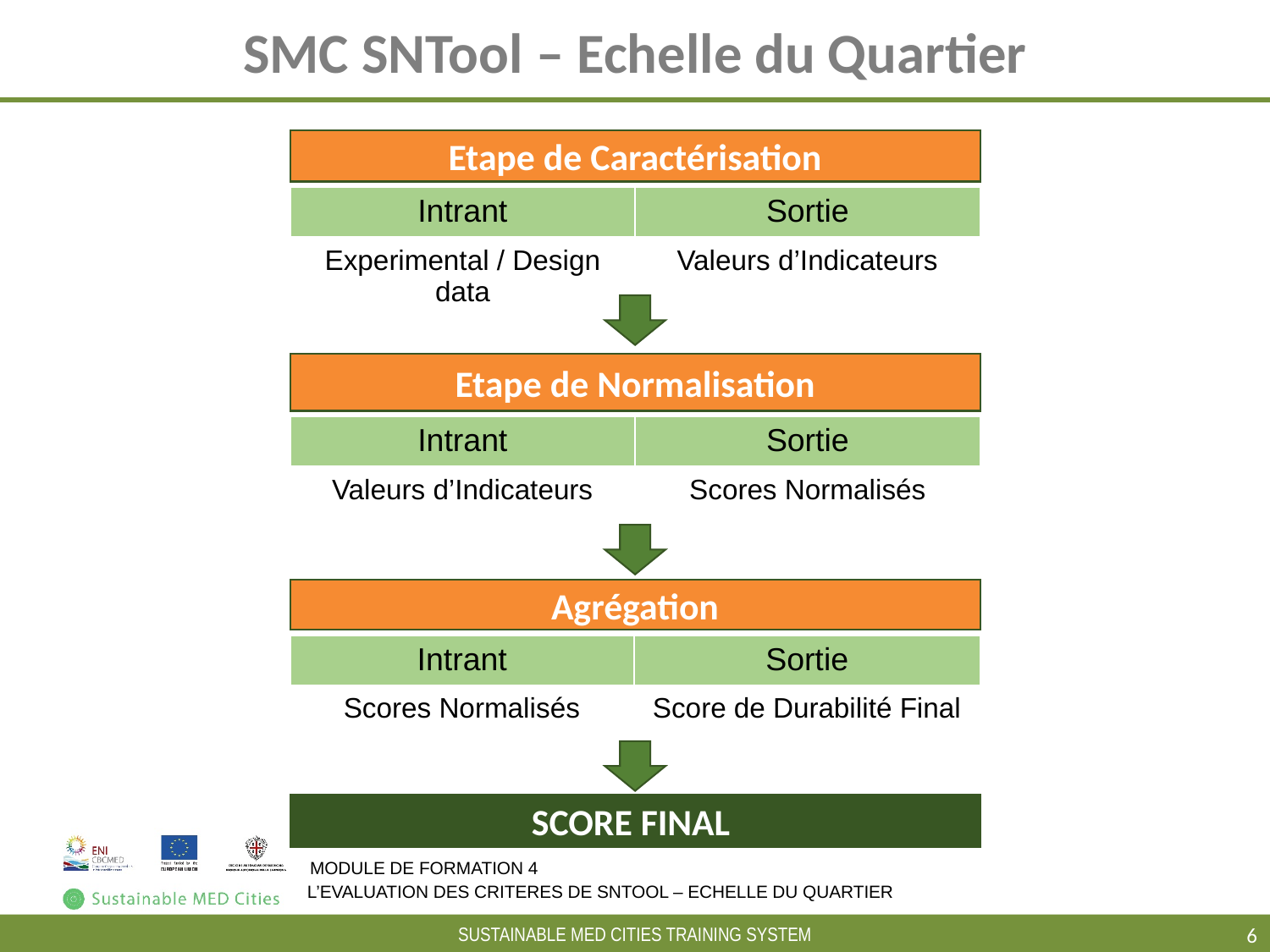

# SMC SNTool – Echelle du Quartier
Etape de Caractérisation
| Intrant | Sortie |
| --- | --- |
| Experimental / Design data | Valeurs d’Indicateurs |

Etape de Normalisation
| Intrant | Sortie |
| --- | --- |
| Valeurs d’Indicateurs | Scores Normalisés |

Agrégation
| Intrant | Sortie |
| --- | --- |
| Scores Normalisés | Score de Durabilité Final |

SCORE FINAL
MODULE DE FORMATION 4
L’EVALUATION DES CRITERES DE SNTOOL – ECHELLE DU QUARTIER
6